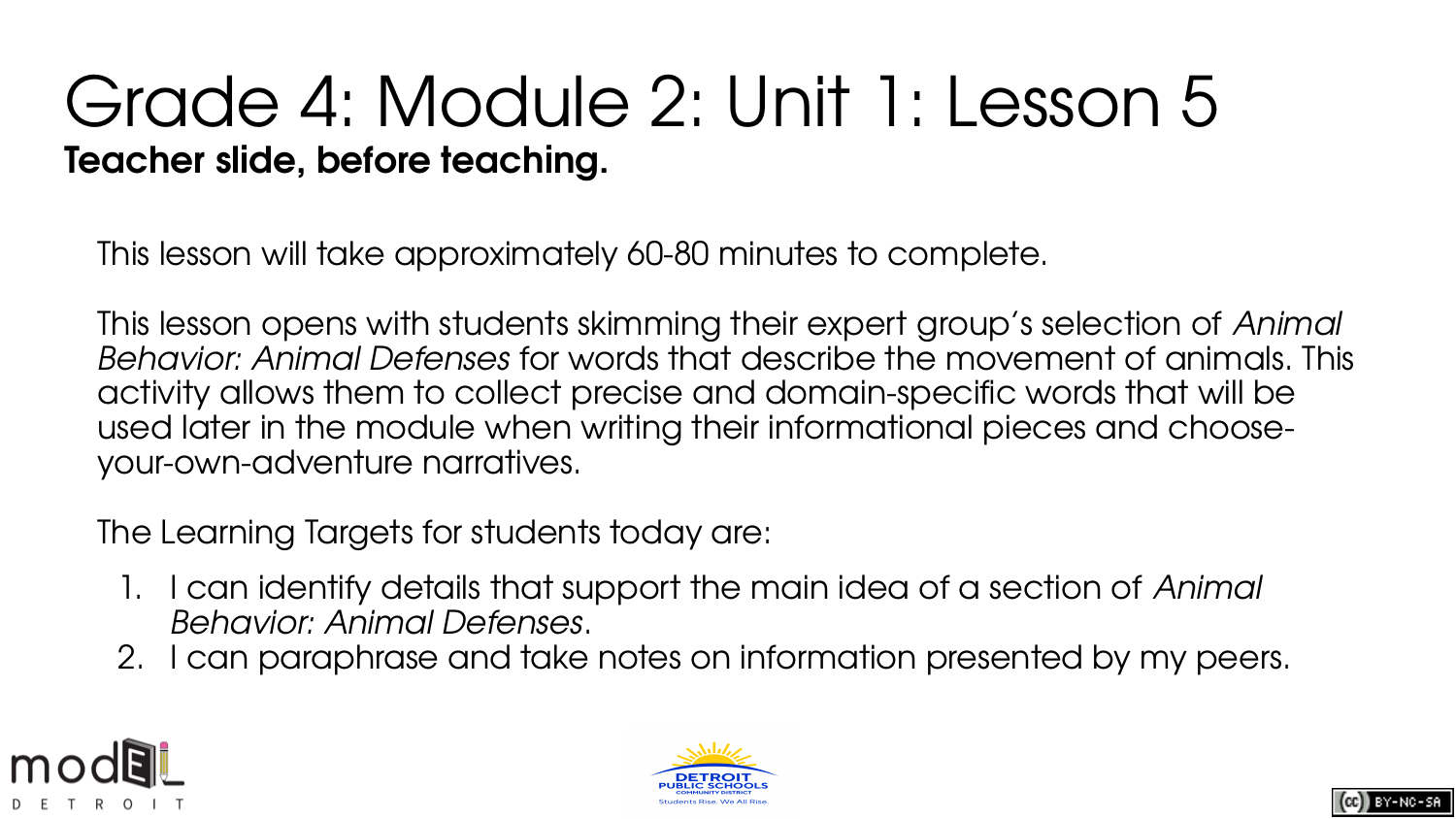

# Grade 4: Module 2: Unit 1: Lesson 5
Teacher slide, before teaching.
This lesson will take approximately 60-80 minutes to complete.

This lesson opens with students skimming their expert group’s selection of Animal Behavior: Animal Defenses for words that describe the movement of animals. This activity allows them to collect precise and domain-specific words that will be used later in the module when writing their informational pieces and choose-your-own-adventure narratives.

The Learning Targets for students today are:
I can identify details that support the main idea of a section of Animal Behavior: Animal Defenses.
I can paraphrase and take notes on information presented by my peers.